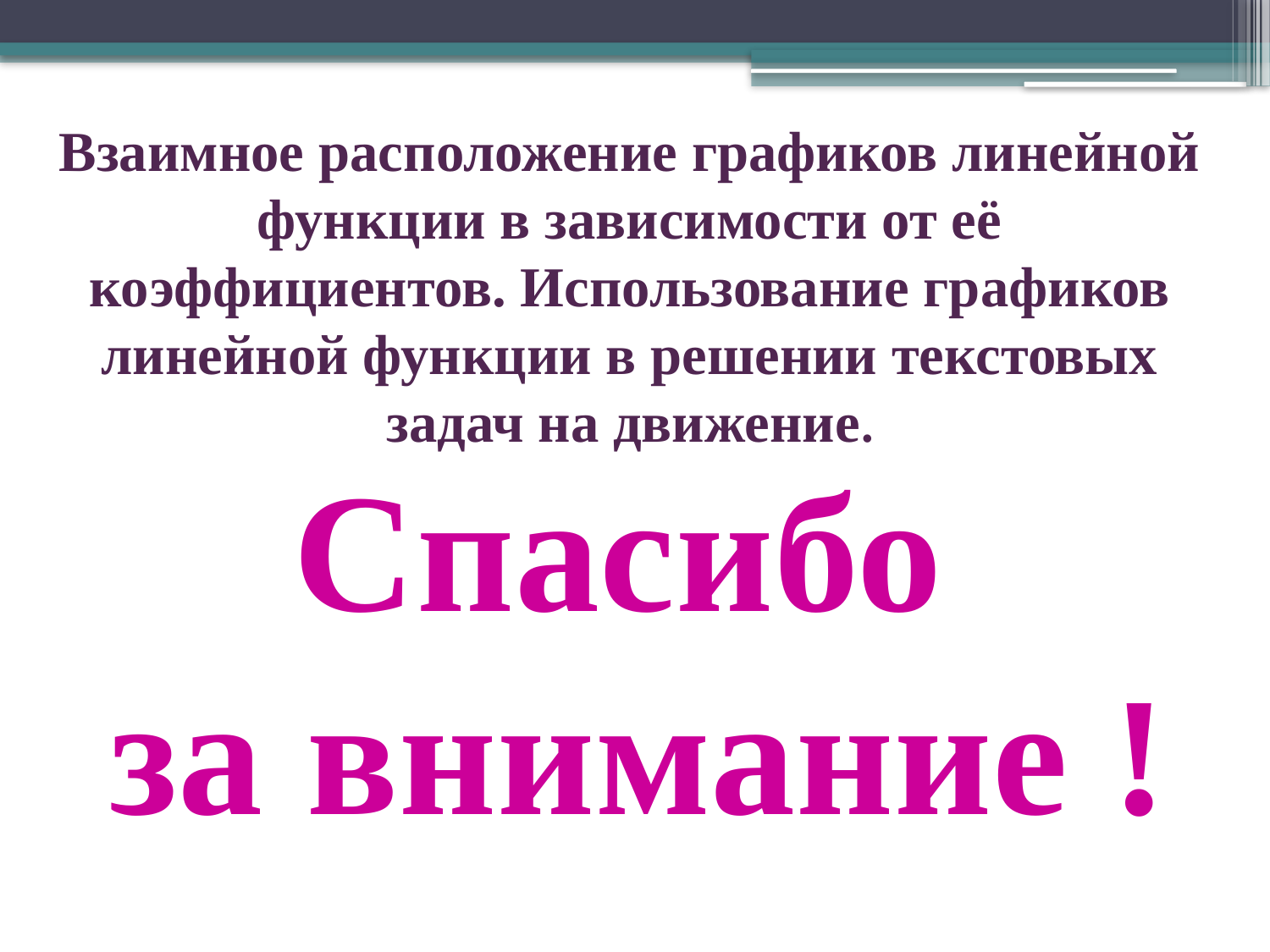

Взаимное расположение графиков линейной функции в зависимости от её коэффициентов. Использование графиков линейной функции в решении текстовых задач на движение.
Спасибо
за внимание !